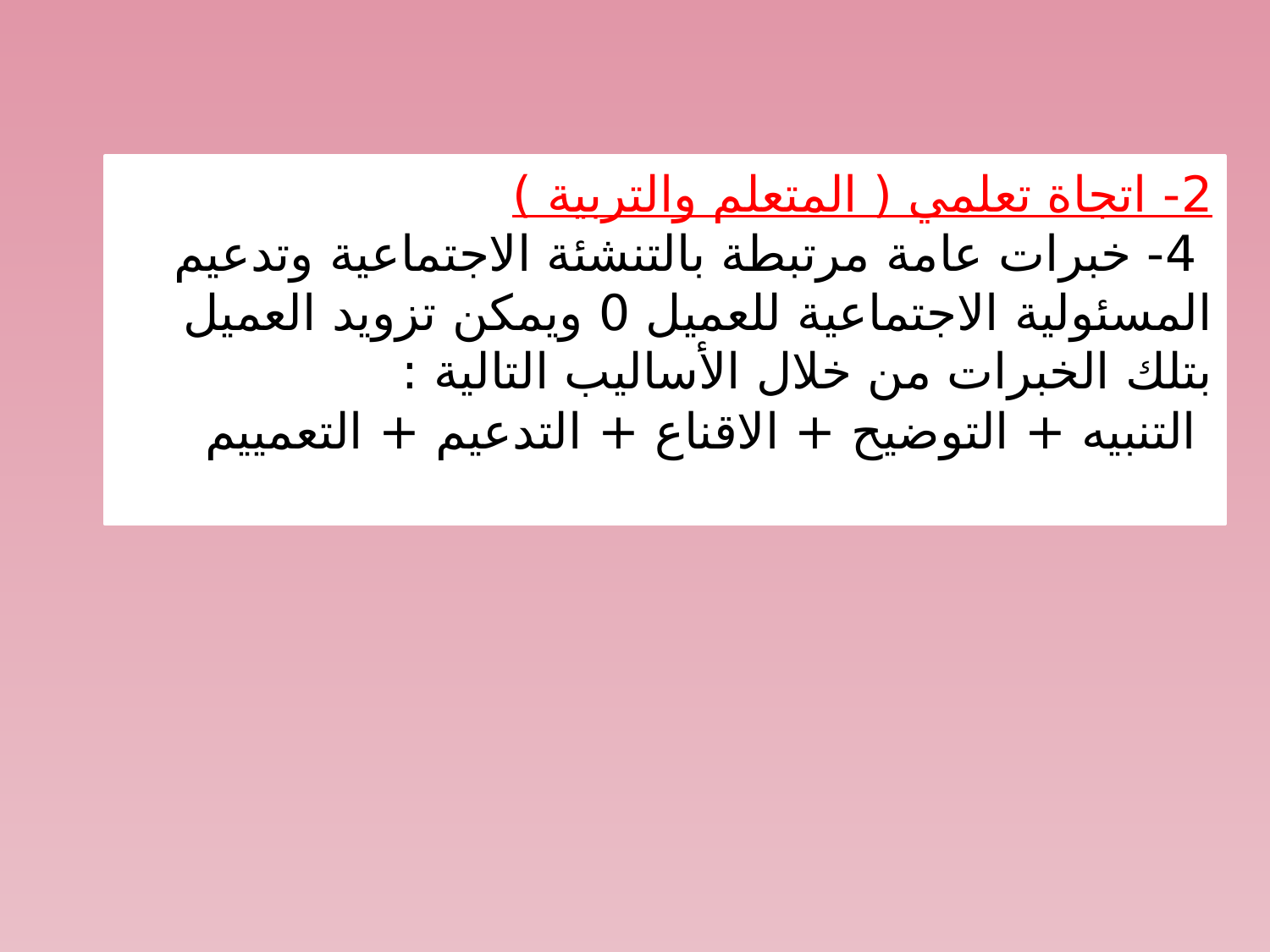

2- اتجاة تعلمي ( المتعلم والتربية )
 4- خبرات عامة مرتبطة بالتنشئة الاجتماعية وتدعيم المسئولية الاجتماعية للعميل 0 ويمكن تزويد العميل بتلك الخبرات من خلال الأساليب التالية :
 التنبيه + التوضيح + الاقناع + التدعيم + التعمييم